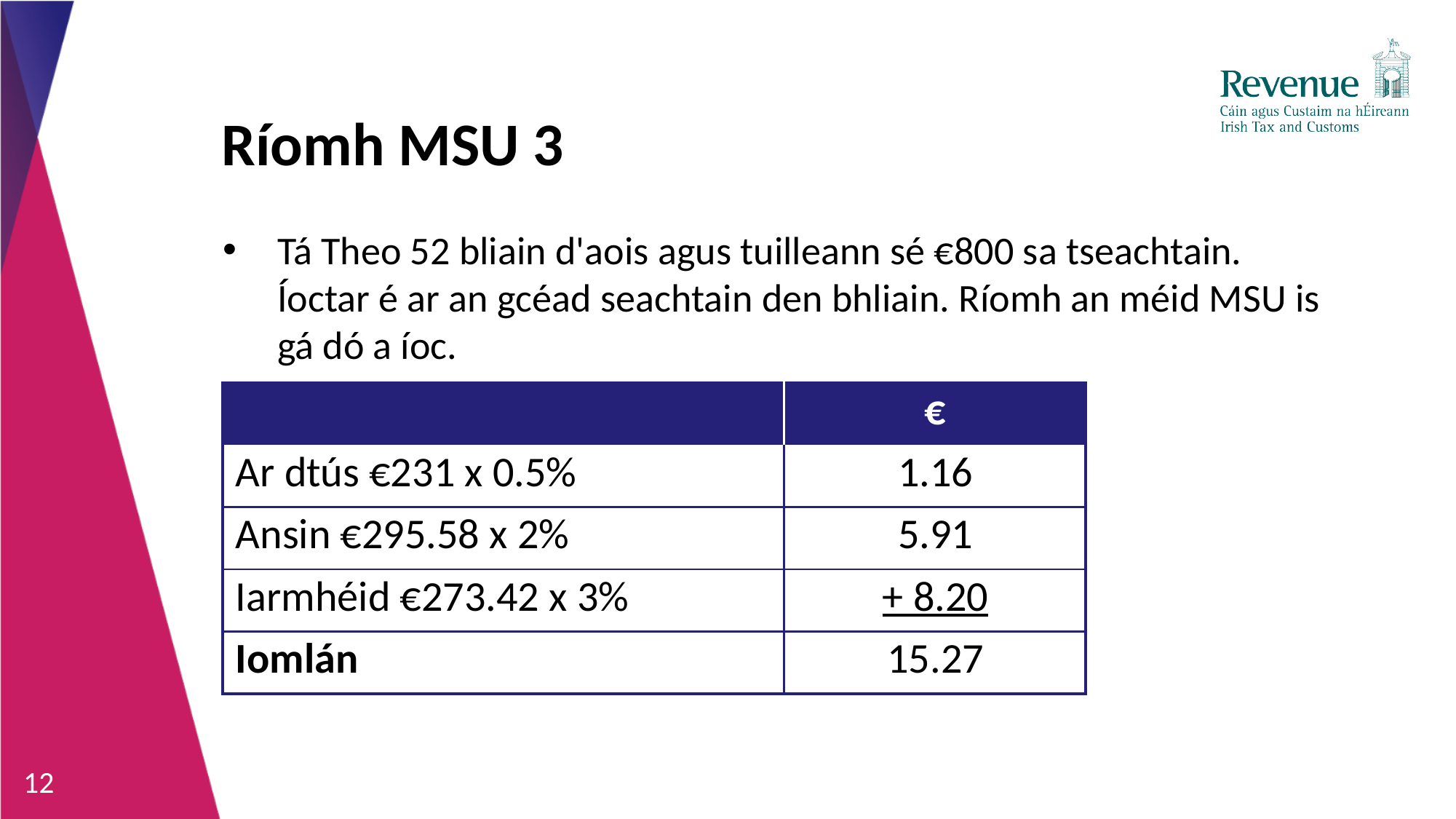

# Ríomh MSU 3
Tá Theo 52 bliain d'aois agus tuilleann sé €800 sa tseachtain. Íoctar é ar an gcéad seachtain den bhliain. Ríomh an méid MSU is gá dó a íoc.
|  | € |
| --- | --- |
| Ar dtús €231 x 0.5% | 1.16 |
| Ansin €295.58 x 2% | 5.91 |
| Iarmhéid €273.42 x 3% | + 8.20 |
| Iomlán | 15.27 |
12